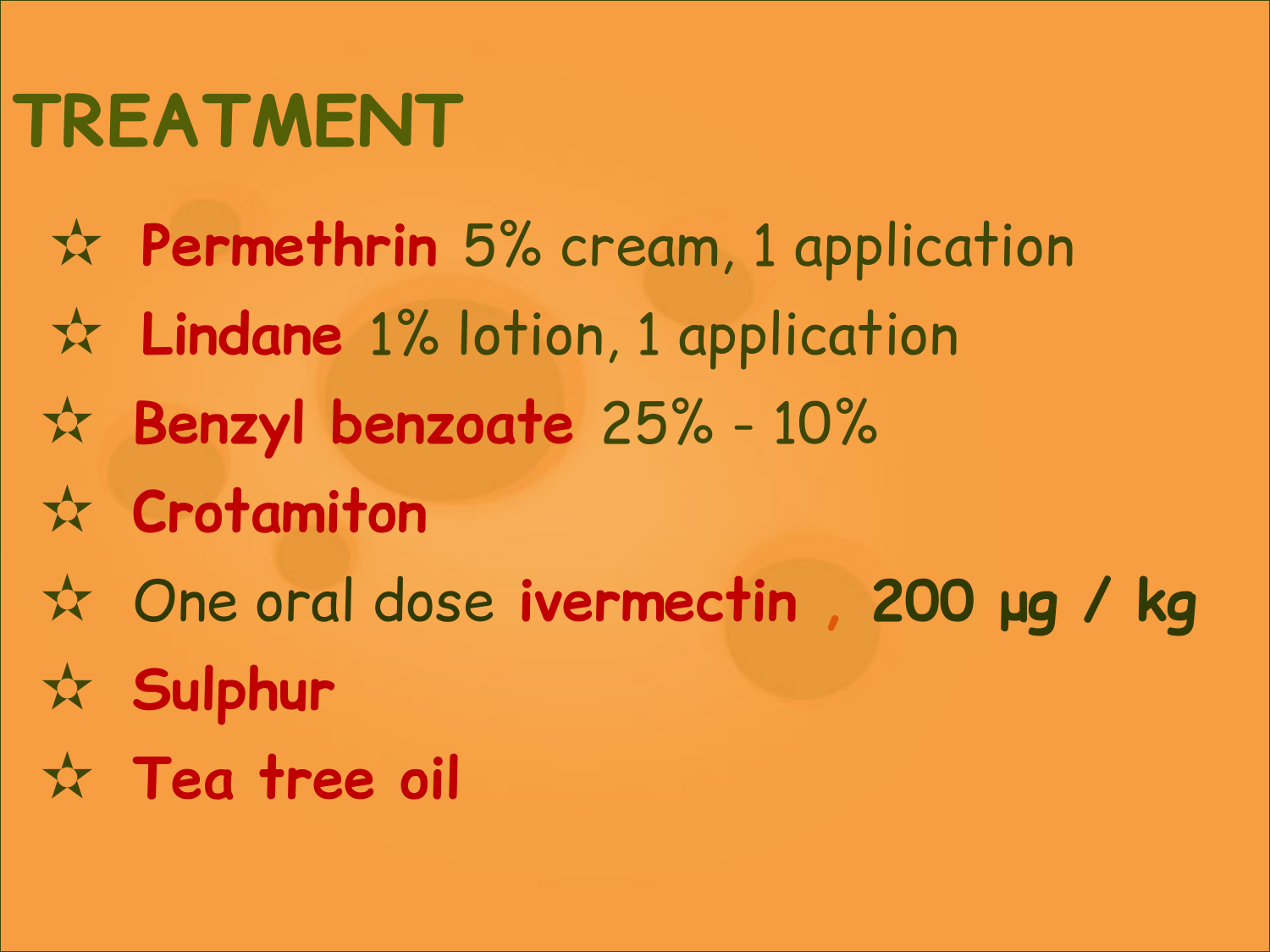

TREATMENT

  ✫  Permethrin 5% cream, 1 application
  ✫  Lindane 1% lotion, 1 application
  ✫  Benzyl benzoate 25% - 10%
  ✫  Crotamiton
  ✫  One oral dose ivermectin , 200 μg / kg
  ✫  Sulphur
  ✫  Tea tree oil

#